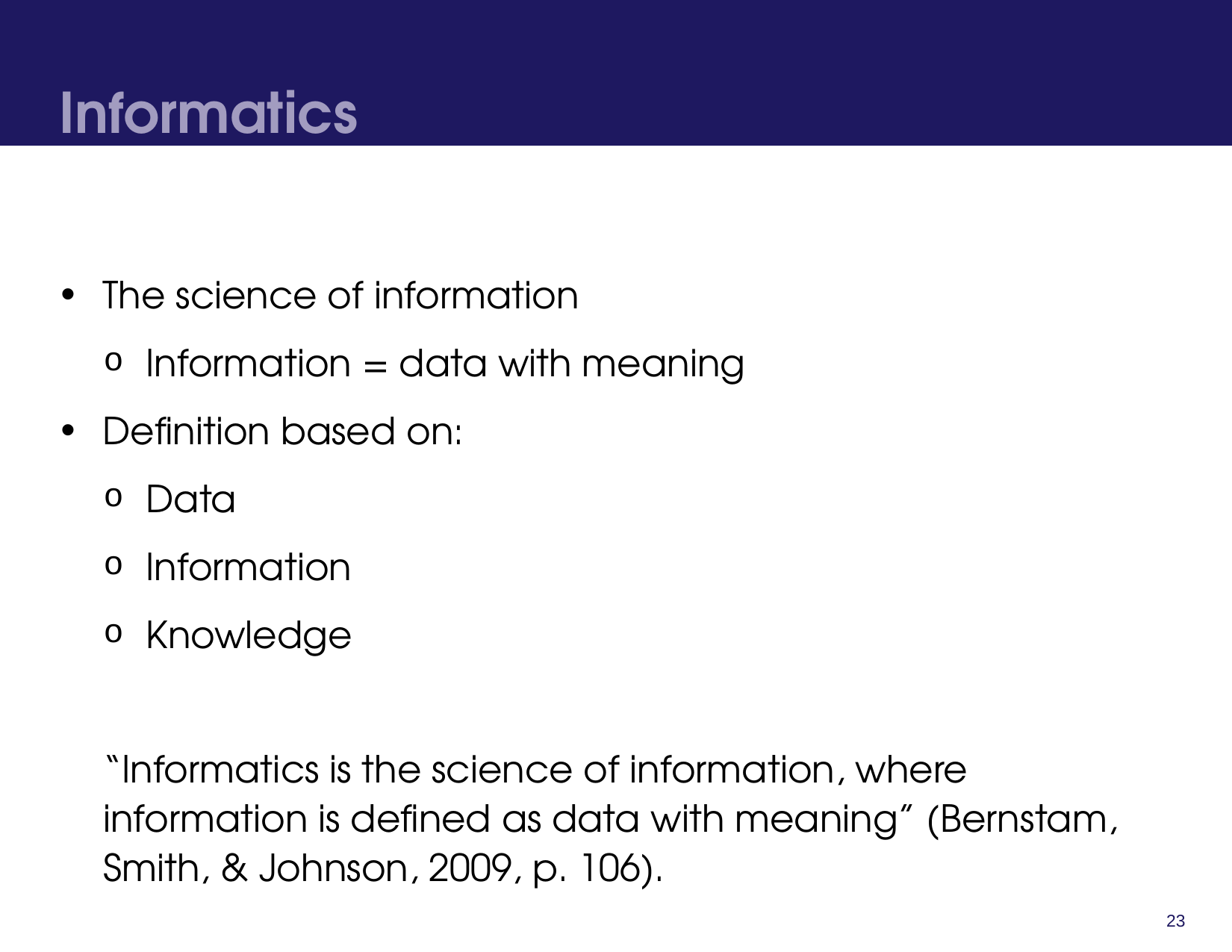

# Informatics
The science of information
Information = data with meaning
Definition based on:
Data
Information
Knowledge

“Informatics is the science of information, where information is defined as data with meaning” (Bernstam, Smith, & Johnson, 2009, p. 106).

23